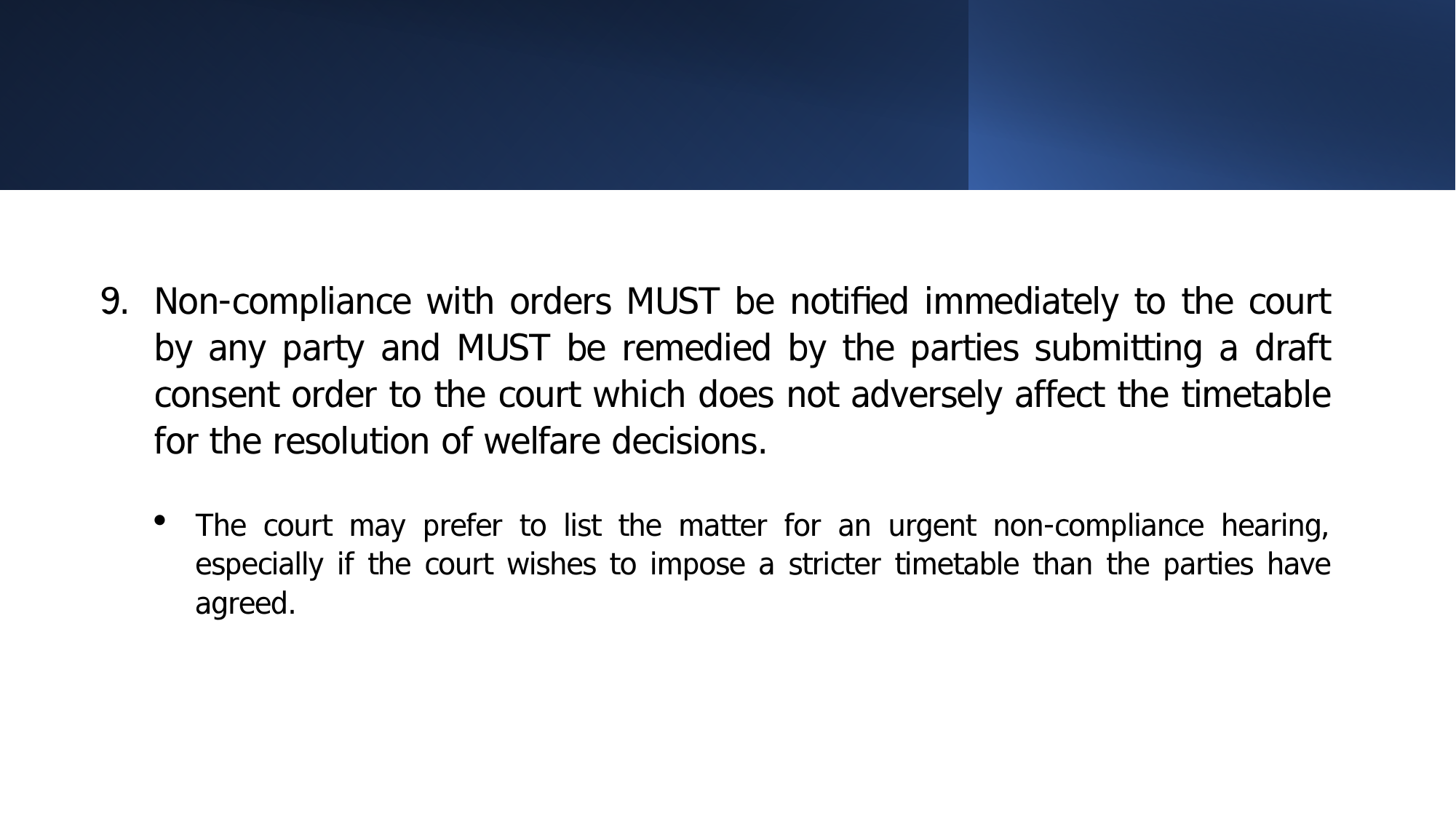

Non-compliance with orders MUST be notified immediately to the court by any party and MUST be remedied by the parties submitting a draft consent order to the court which does not adversely affect the timetable for the resolution of welfare decisions.

The court may prefer to list the matter for an urgent non-compliance hearing, especially if the court wishes to impose a stricter timetable than the parties have agreed.